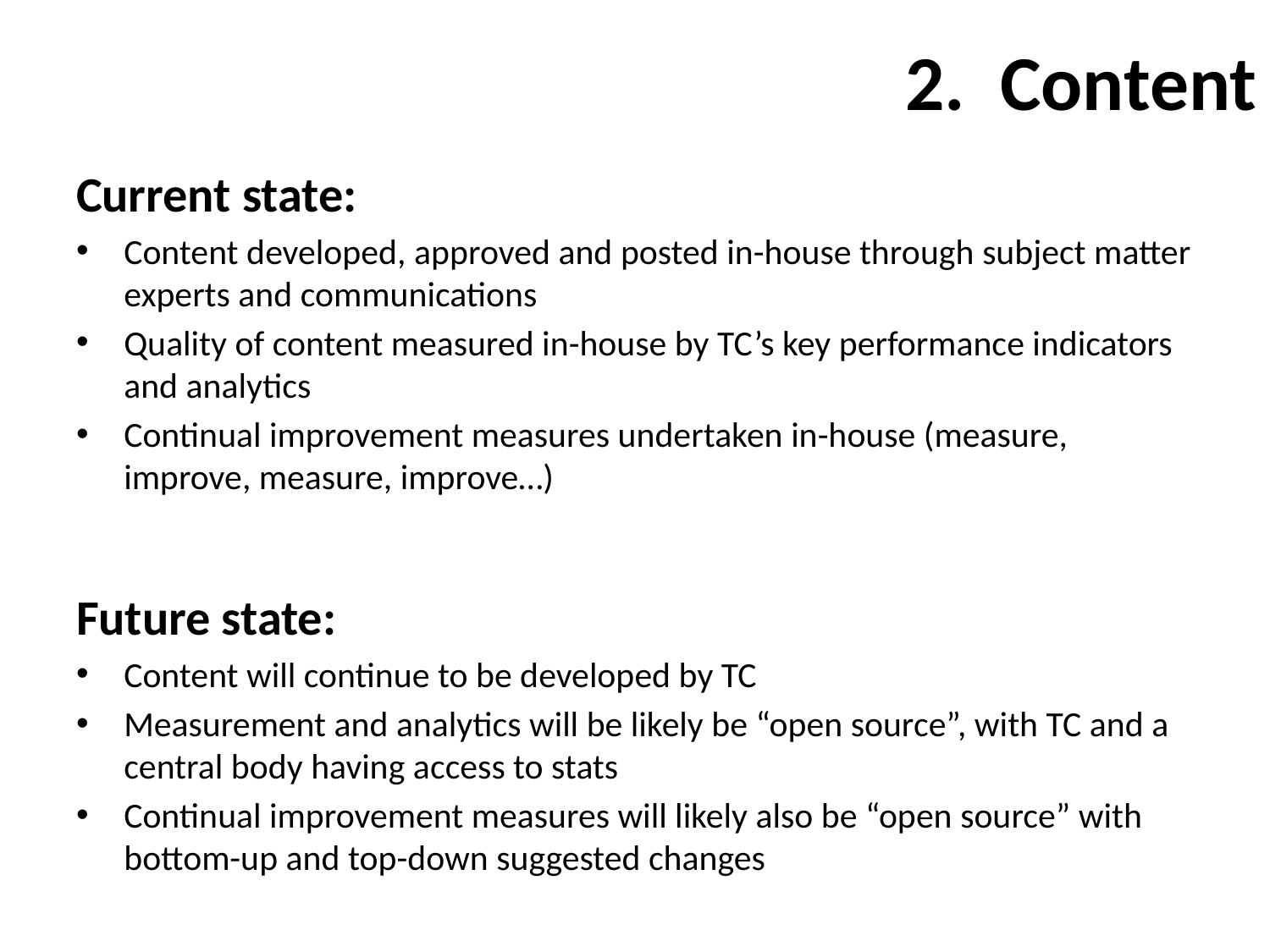

2.  Content
Current state:
Content developed, approved and posted in-house through subject matter experts and communications
Quality of content measured in-house by TC’s key performance indicators and analytics
Continual improvement measures undertaken in-house (measure, improve, measure, improve…)

Future state:
Content will continue to be developed by TC
Measurement and analytics will be likely be “open source”, with TC and a central body having access to stats
Continual improvement measures will likely also be “open source” with bottom-up and top-down suggested changes